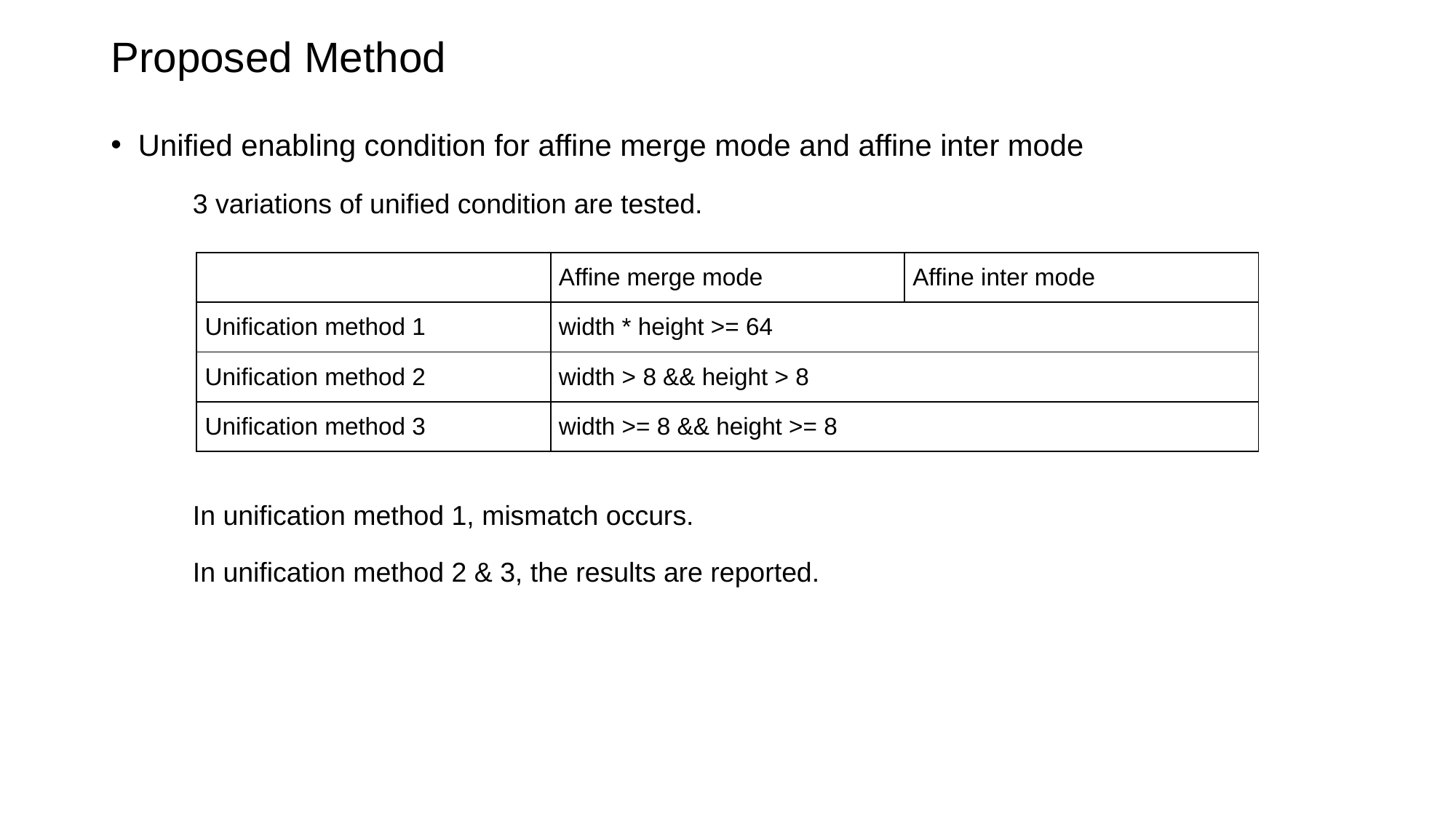

# Proposed Method
Unified enabling condition for affine merge mode and affine inter mode
3 variations of unified condition are tested.

In unification method 1, mismatch occurs.
In unification method 2 & 3, the results are reported.

|  | Affine merge mode | Affine inter mode |
| --- | --- | --- |
| Unification method 1 | width \* height >= 64 |  |
| Unification method 2 | width > 8 && height > 8 |  |
| Unification method 3 | width >= 8 && height >= 8 |  |